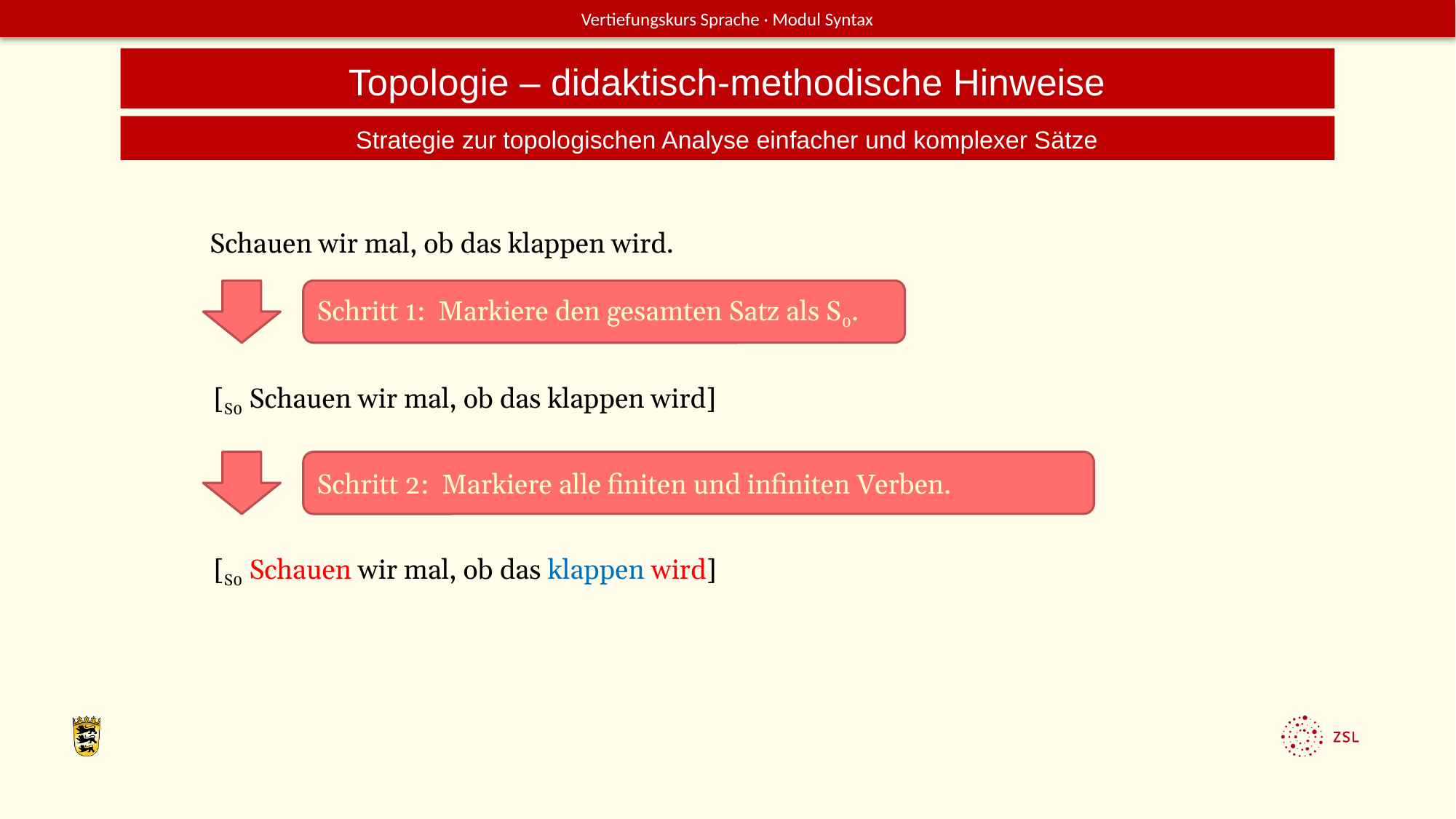

Topologie – didaktisch-methodische Hinweise
Strategie zur topologischen Analyse einfacher und komplexer Sätze
Schauen wir mal, ob das klappen wird.
Schritt 1:  Markiere den gesamten Satz als S0.

[S0 Schauen wir mal, ob das klappen wird]
Schritt 2:  Markiere alle finiten und infiniten Verben.

[S0 Schauen wir mal, ob das klappen wird]